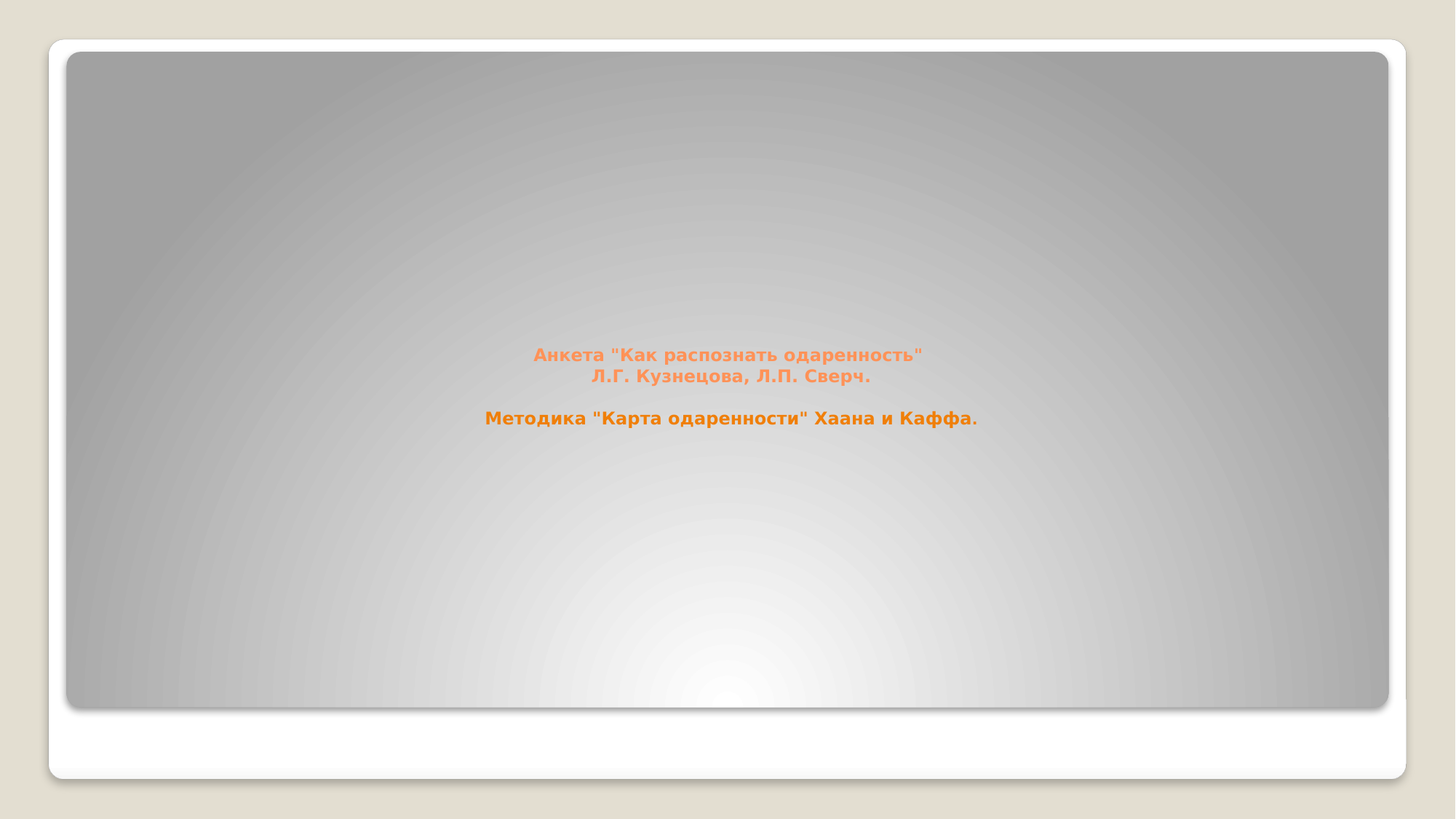

# Анкета "Как распознать одаренность" Л.Г. Кузнецова, Л.П. Сверч. Методика "Карта одаренности" Хаана и Каффа.